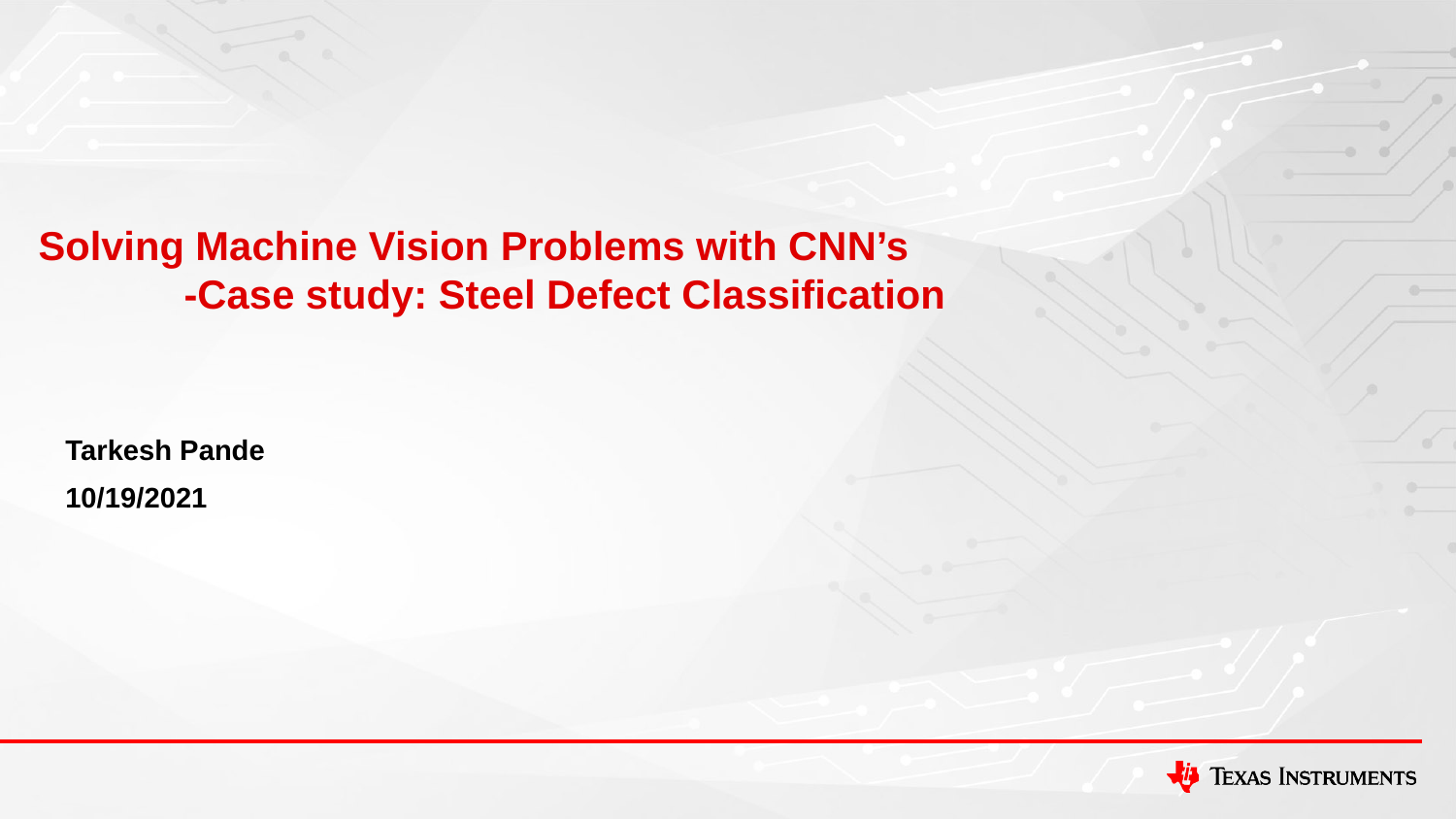

# Solving Machine Vision Problems with CNN’s -Case study: Steel Defect Classification
Tarkesh Pande
10/19/2021